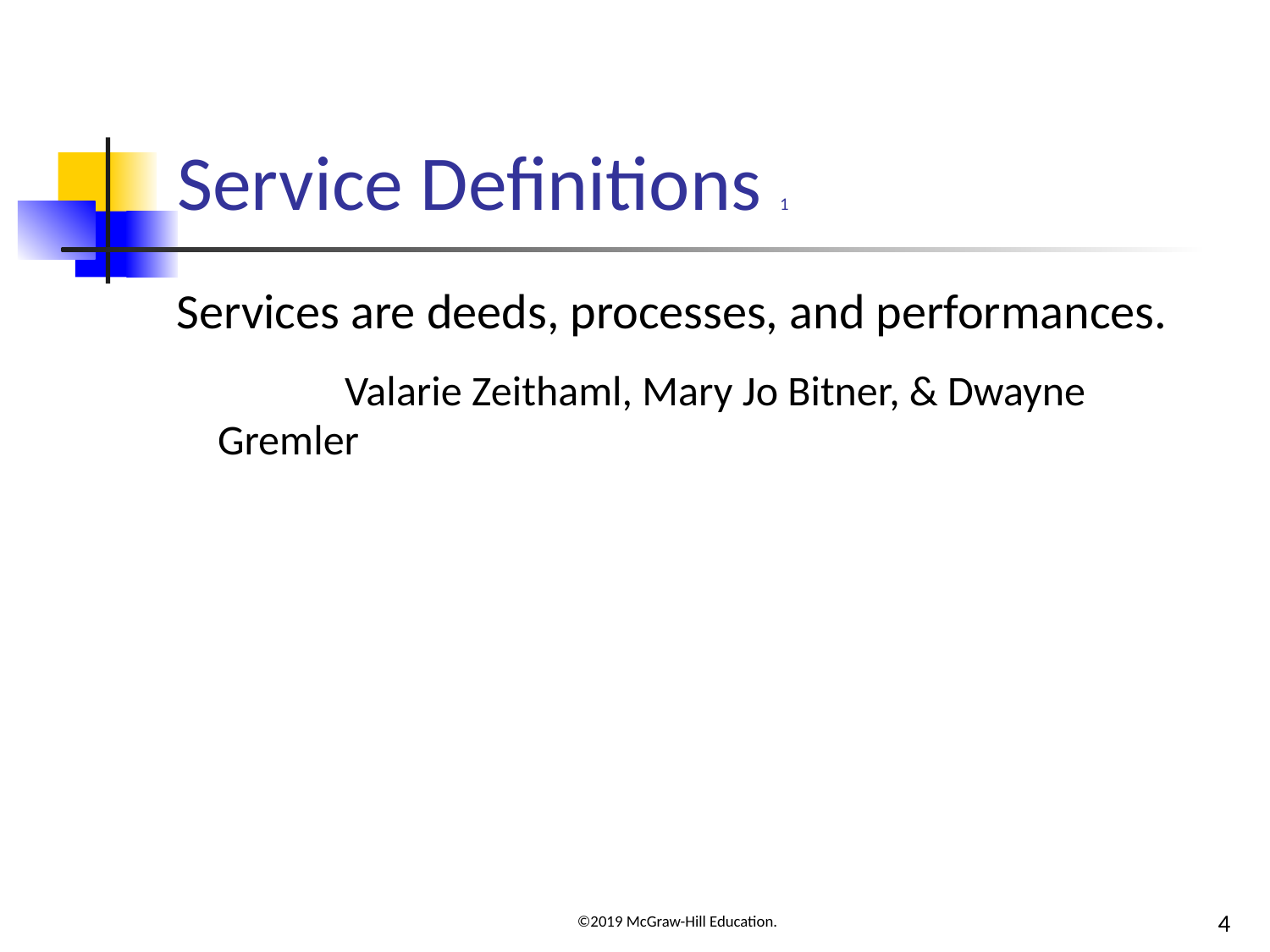

# Service Definitions 1
Services are deeds, processes, and performances.
		Valarie Zeithaml, Mary Jo Bitner, & Dwayne Gremler